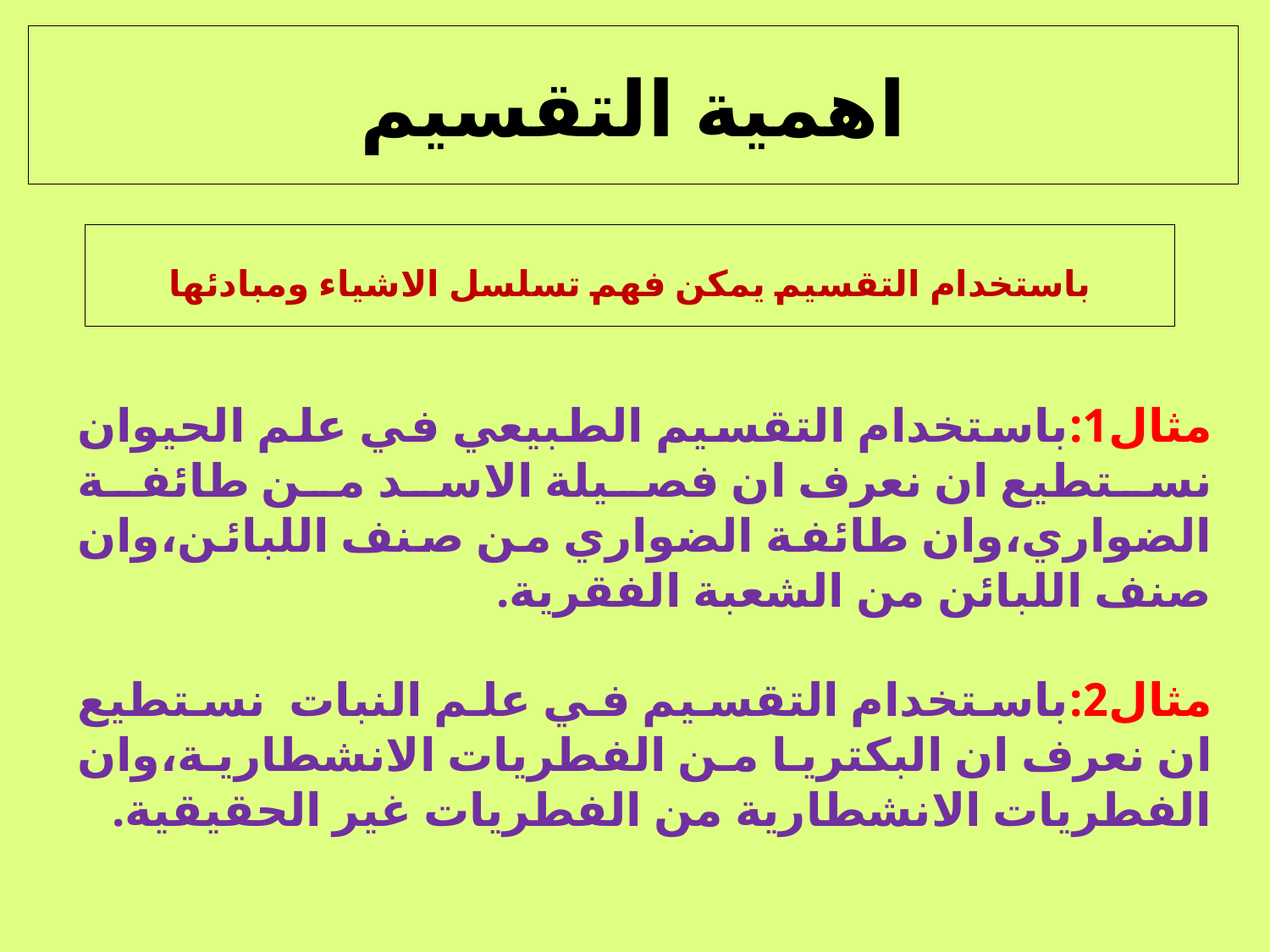

اهمية التقسيم

باستخدام التقسيم يمكن فهم تسلسل الاشياء ومبادئها
مثال1:باستخدام التقسيم الطبيعي في علم الحيوان نستطيع ان نعرف ان فصيلة الاسد من طائفة الضواري،وان طائفة الضواري من صنف اللبائن،وان صنف اللبائن من الشعبة الفقرية.

مثال2:باستخدام التقسيم في علم النبات  نستطيع ان نعرف ان البكتريا من الفطريات الانشطارية،وان الفطريات الانشطارية من الفطريات غير الحقيقية.